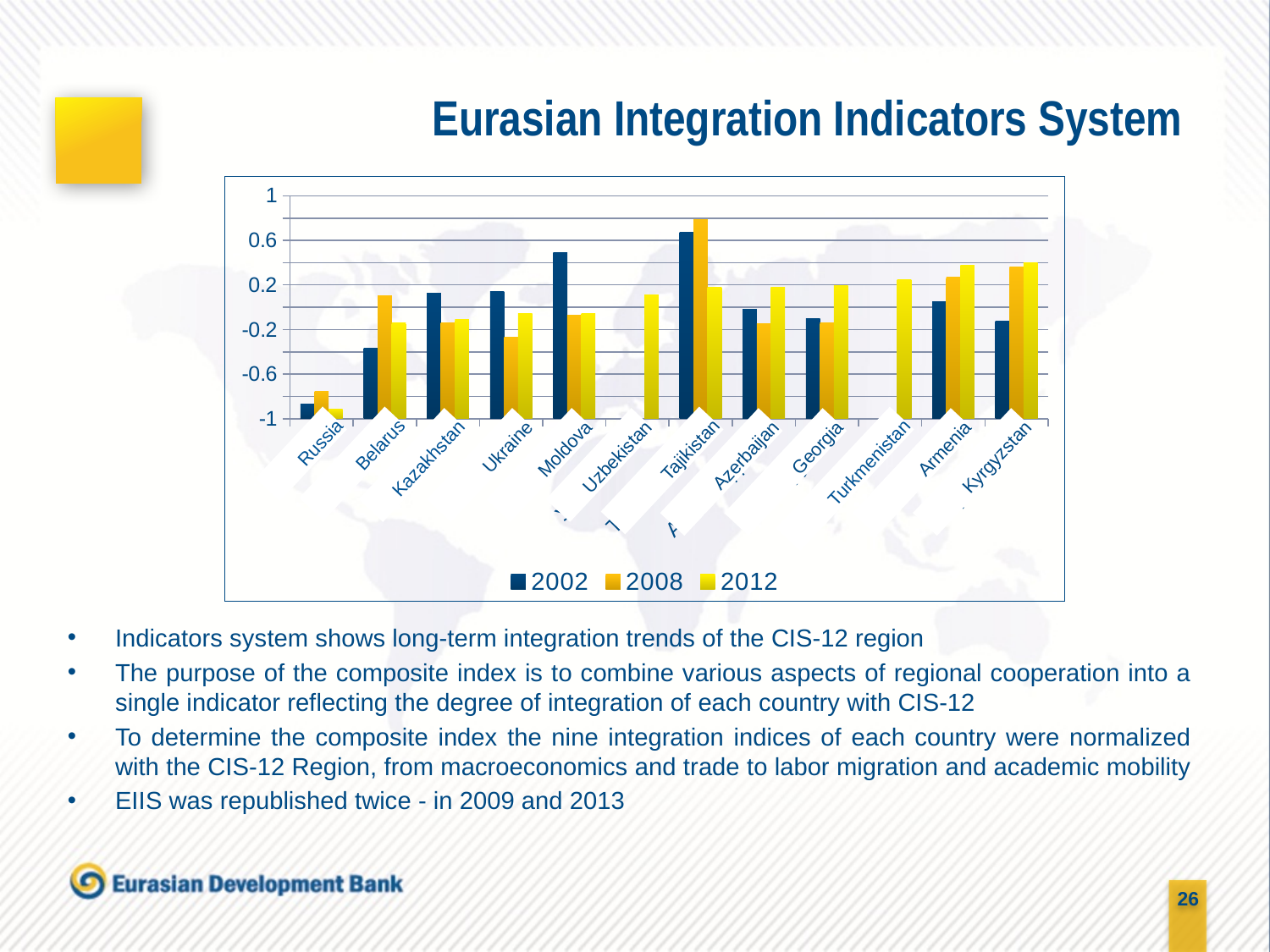

# Eurasian Integration Indicators System

### Chart

| Category | 2002 | 2008 | 2012 |
|---|---|---|---|
| Россия | -0.8664246862846392 | -0.7551746014281433 | -0.9125541073538825 |
| Беларусь | -0.3672654887108354 | 0.10570970545710898 | -0.1408066943563104 |
| Казахстан | 0.12589003422989598 | -0.13772356321954707 | -0.10650117316112016 |
| Украина | 0.14060928596288771 | -0.2709604947581583 | -0.05789121863648635 |
| Молдова | 0.4917825691797349 | -0.07402932898831033 | -0.05456622694906855 |
| Узбекистан | None | None | 0.10886915166795542 |
| Таджикистан | 0.6713342156706457 | 0.7884540999228623 | 0.18121812717498126 |
| Азербайджан | -0.015196339636825661 | -0.14749916253616893 | 0.1827782139334223 |
| Грузия | -0.10222894973020104 | -0.14254768608898324 | 0.1923874498384365 |
| Туркменистан | None | None | 0.24494358120116802 |
| Армения | 0.046950747309340436 | 0.2701298085809543 | 0.3751066544701554 |
| Кыргызстан | -0.12545138799000388 | 0.36364122305838326 | 0.40083048614924377 |
Russia
Belarus
Kazakhstan
Ukraine
Moldova
Uzbekistan
Tajikistan
Georgia
Armenia
Kyrgyzstan
Azerbaijan
Turkmenistan
Indicators system shows long-term integration trends of the CIS-12 region
The purpose of the composite index is to combine various aspects of regional cooperation into a single indicator reflecting the degree of integration of each country with CIS-12
To determine the composite index the nine integration indices of each country were normalized with the CIS-12 Region, from macroeconomics and trade to labor migration and academic mobility
EIIS was republished twice - in 2009 and 2013